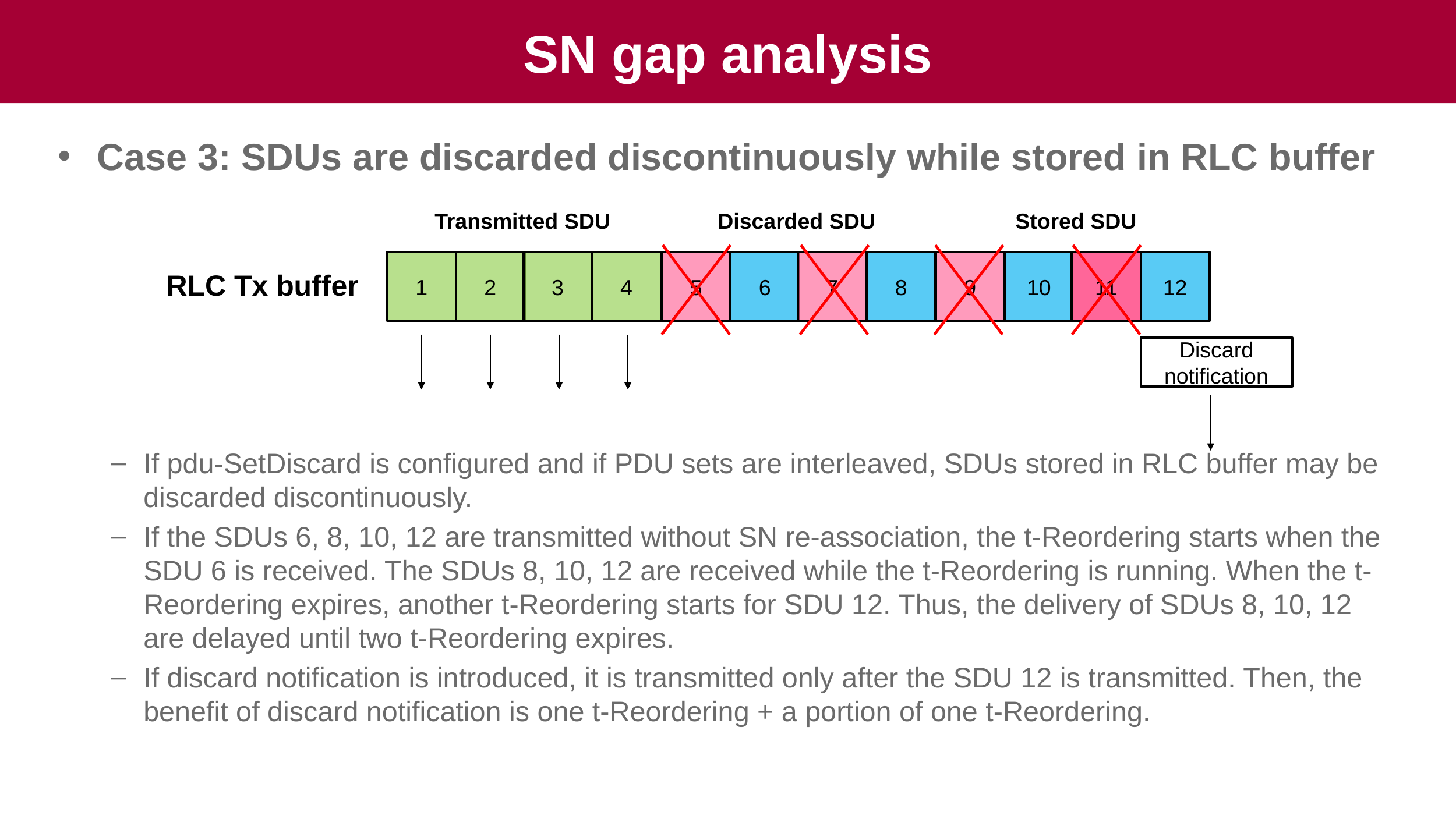

# SN gap analysis
Case 3: SDUs are discarded discontinuously while stored in RLC buffer

If pdu-SetDiscard is configured and if PDU sets are interleaved, SDUs stored in RLC buffer may be discarded discontinuously.
If the SDUs 6, 8, 10, 12 are transmitted without SN re-association, the t-Reordering starts when the SDU 6 is received. The SDUs 8, 10, 12 are received while the t-Reordering is running. When the t-Reordering expires, another t-Reordering starts for SDU 12. Thus, the delivery of SDUs 8, 10, 12 are delayed until two t-Reordering expires.
If discard notification is introduced, it is transmitted only after the SDU 12 is transmitted. Then, the benefit of discard notification is one t-Reordering + a portion of one t-Reordering.
Transmitted SDU
Discarded SDU
Stored SDU
1
2
3
4
5
6
7
8
9
10
11
12
RLC Tx buffer
Discard notification